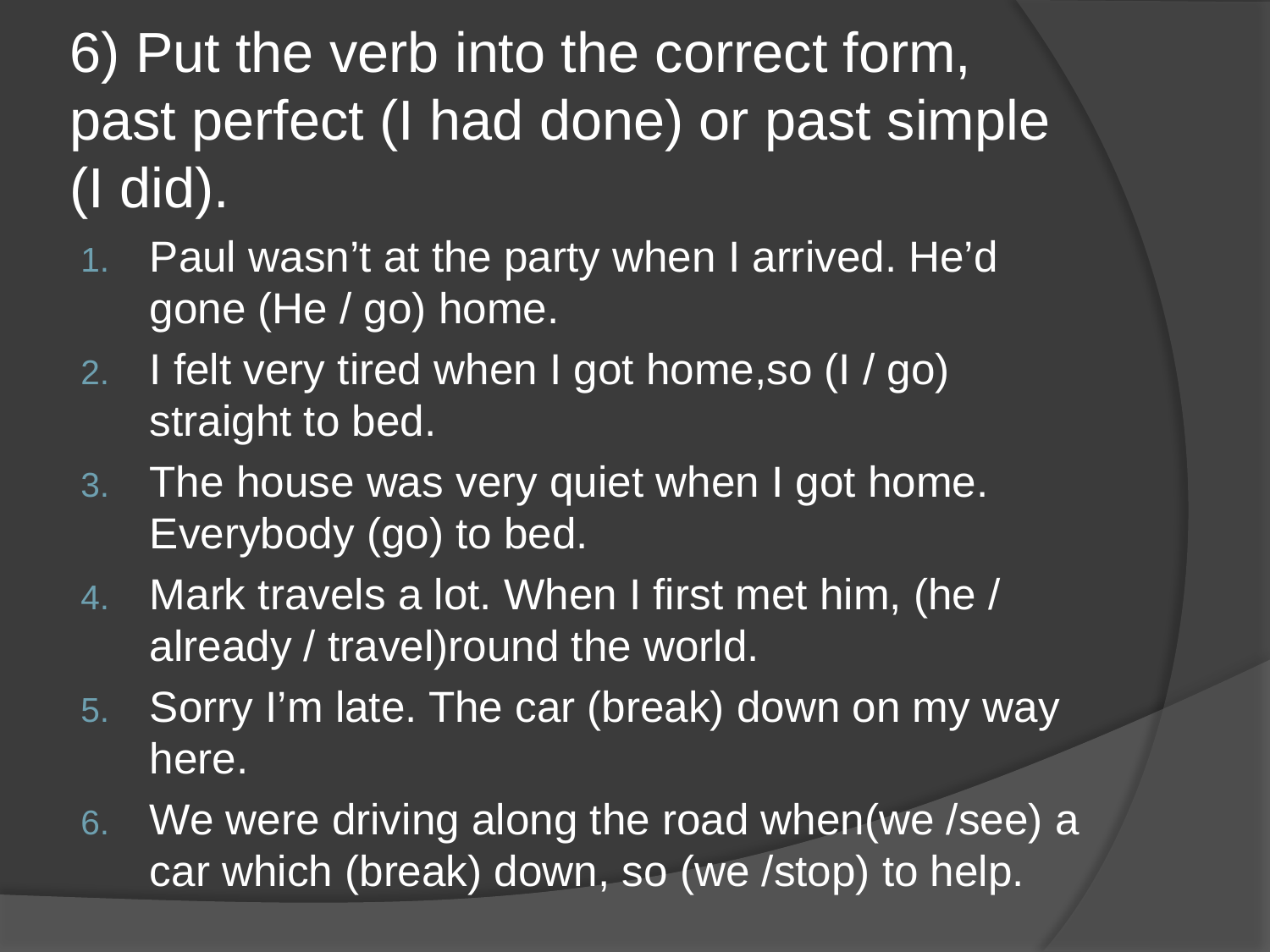

# 6) Put the verb into the correct form, past perfect (I had done) or past simple (I did).
Paul wasn’t at the party when I arrived. He’d gone (He / go) home.
I felt very tired when I got home,so (I / go) straight to bed.
The house was very quiet when I got home. Everybody (go) to bed.
Mark travels a lot. When I first met him, (he / already / travel)round the world.
Sorry I’m late. The car (break) down on my way here.
We were driving along the road when(we /see) a car which (break) down, so (we /stop) to help.